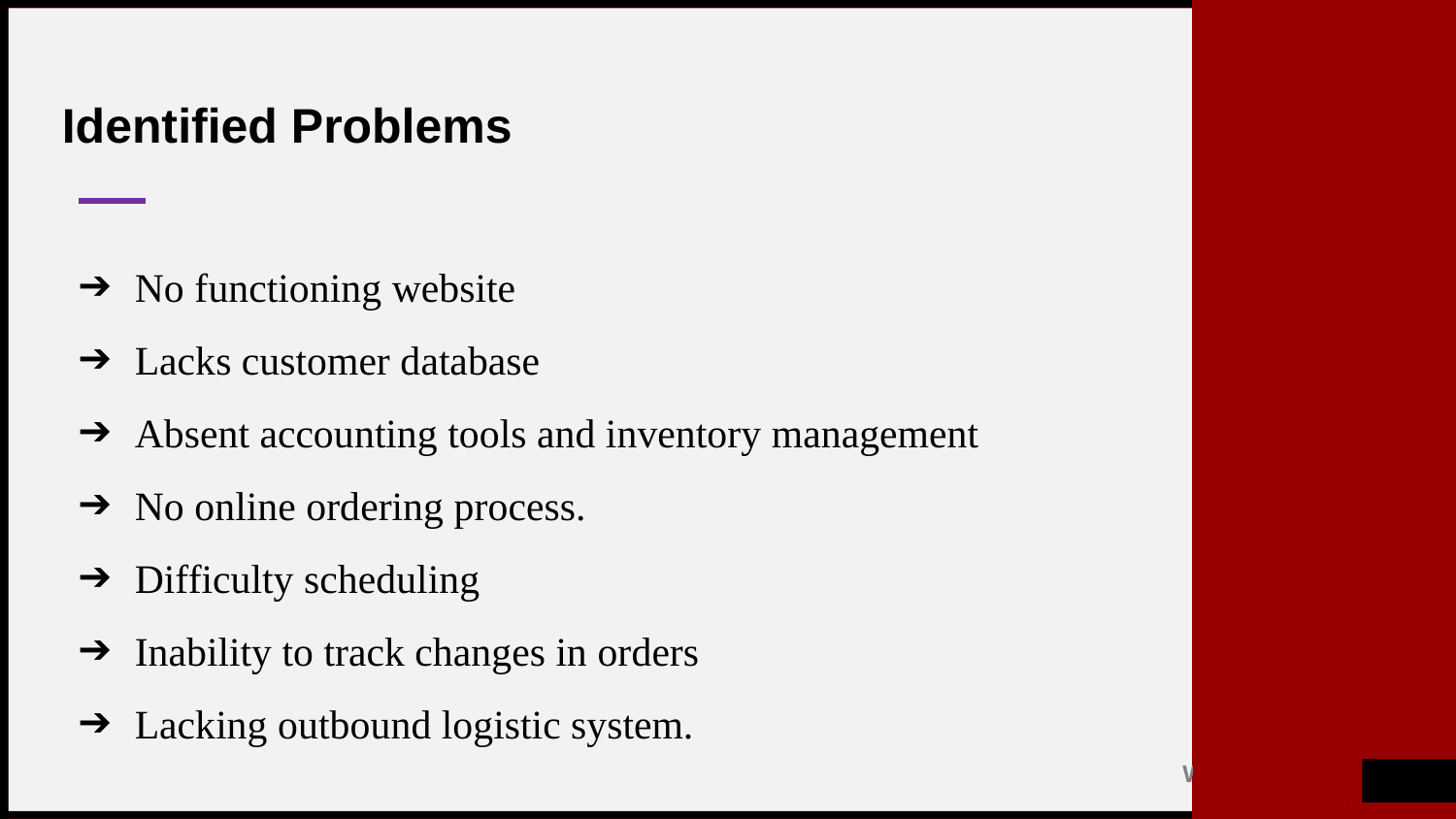

# Identified Problems
No functioning website
Lacks customer database
Absent accounting tools and inventory management
No online ordering process.
Difficulty scheduling
Inability to track changes in orders
Lacking outbound logistic system.